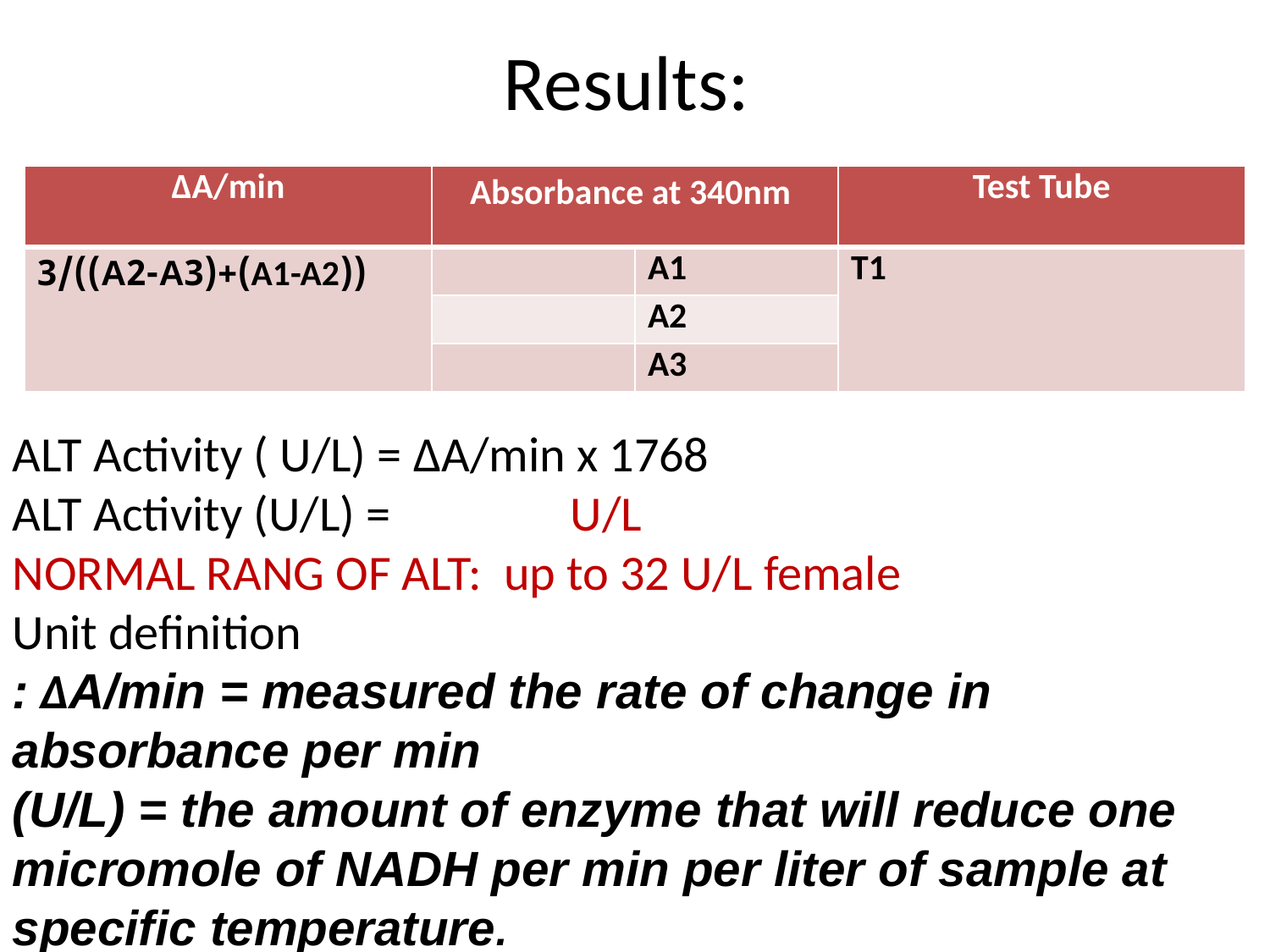

# Results:
| ΔA/min | Absorbance at 340nm |  | Test Tube |
| --- | --- | --- | --- |
| ((A1-A2)+(A2-A3))/3 |  | A1 | T1 |
|  |  | A2 |  |
|  |  | A3 |  |
ALT Activity ( U/L) = ΔA/min x 1768
ALT Activity (U/L) =                U/L
NORMAL RANG OF ALT:  up to 32 U/L female
Unit definition
: ΔA/min = measured the rate of change in absorbance per min
(U/L) = the amount of enzyme that will reduce one micromole of NADH per min per liter of sample at specific temperature.